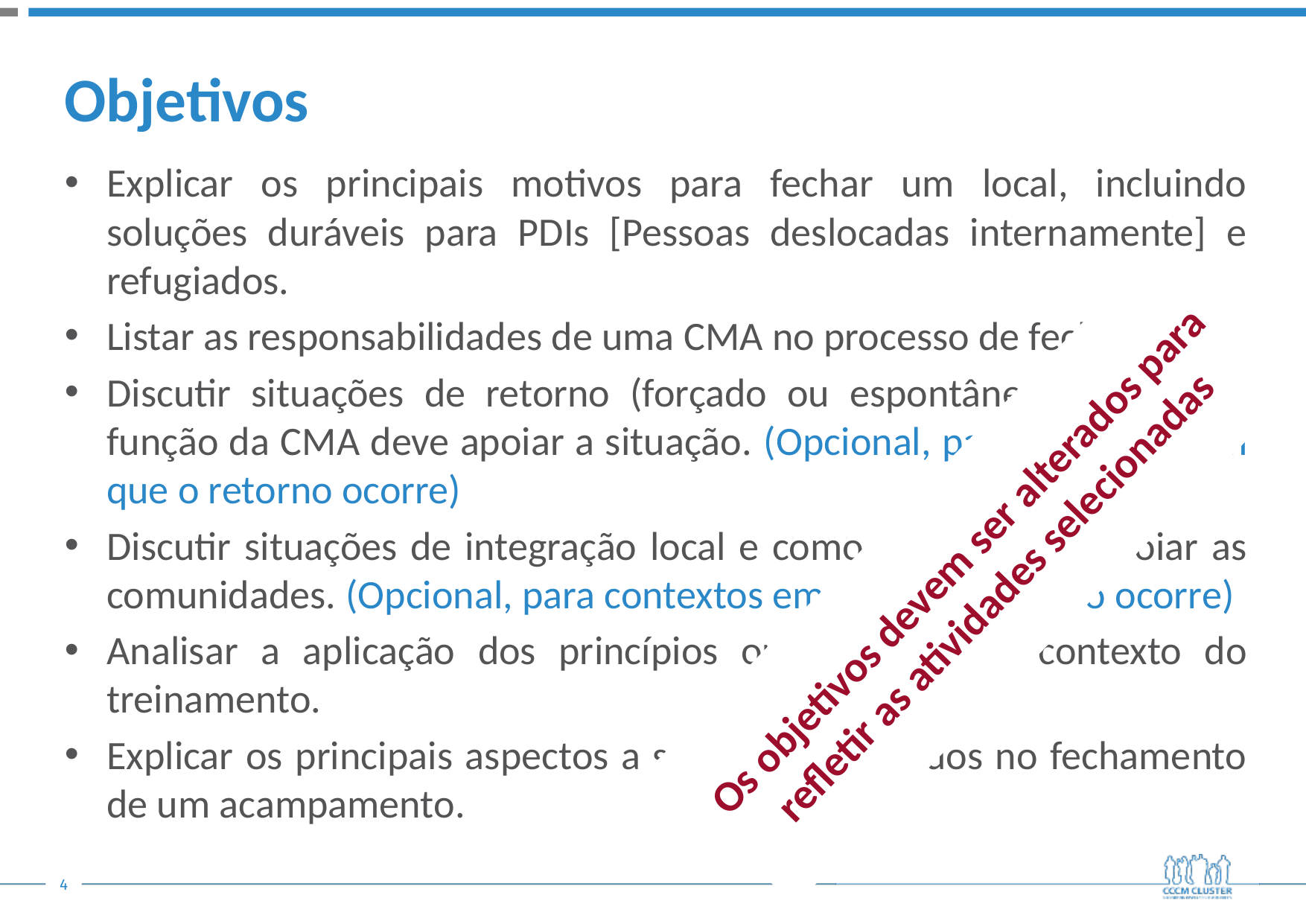

# Objetivos
Explicar os principais motivos para fechar um local, incluindo soluções duráveis para PDIs [Pessoas deslocadas internamente] e refugiados.
Listar as responsabilidades de uma CMA no processo de fechamento.
Discutir situações de retorno (forçado ou espontâneo) e como a função da CMA deve apoiar a situação. (Opcional, para contextos em que o retorno ocorre)
Discutir situações de integração local e como a CMA deve apoiar as comunidades. (Opcional, para contextos em que a integração ocorre)
Analisar a aplicação dos princípios orientadores no contexto do treinamento.
Explicar os principais aspectos a serem considerados no fechamento de um acampamento.
Os objetivos devem ser alterados para refletir as atividades selecionadas